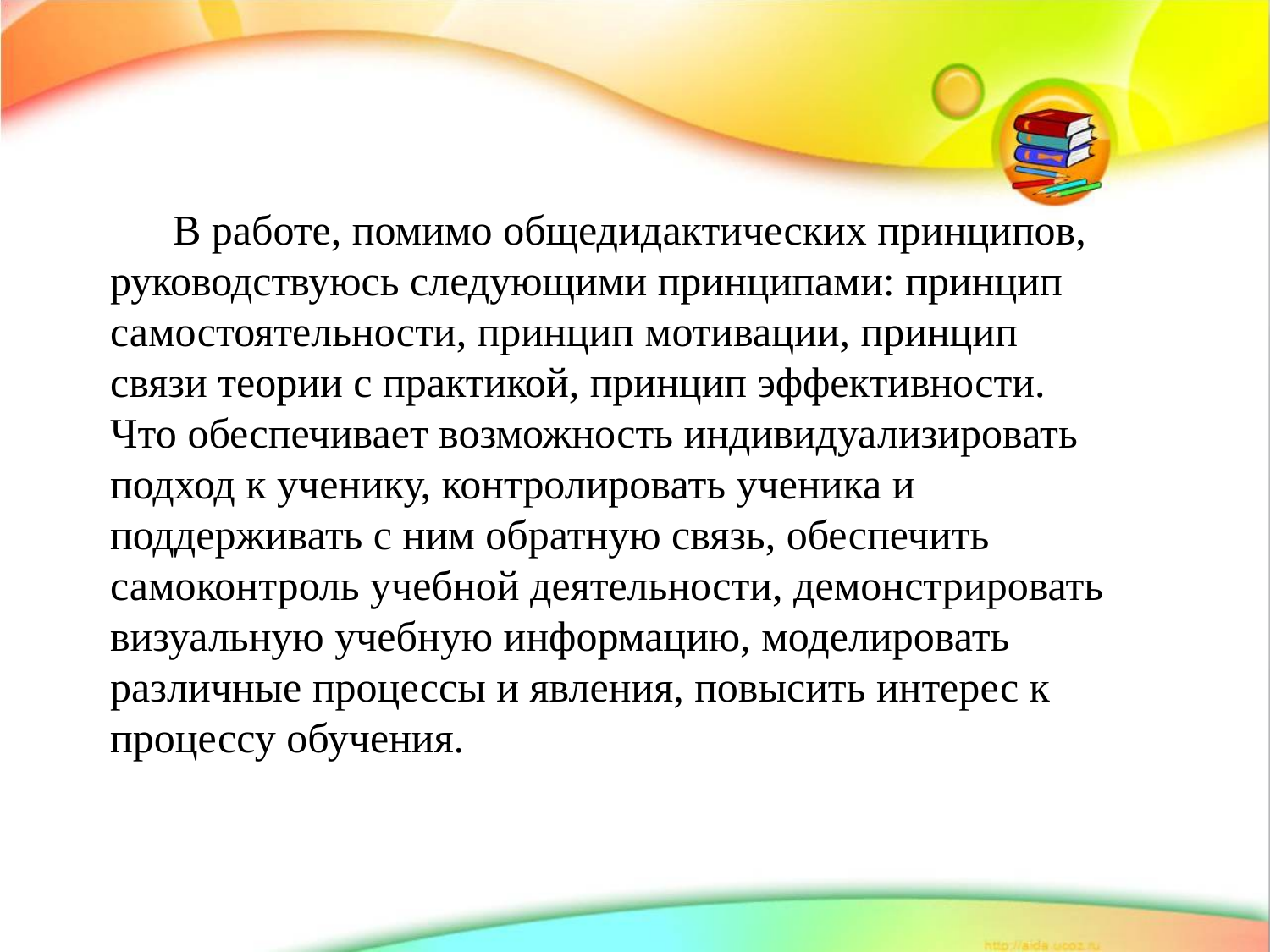

В работе, помимо общедидактических принципов, руководствуюсь следующими принципами: принцип самостоятельности, принцип мотивации, принцип связи теории с практикой, принцип эффективности. Что обеспечивает возможность индивидуализировать подход к ученику, контролировать ученика и поддерживать с ним обратную связь, обеспечить самоконтроль учебной деятельности, демонстрировать визуальную учебную информацию, моделировать различные процессы и явления, повысить интерес к процессу обучения.